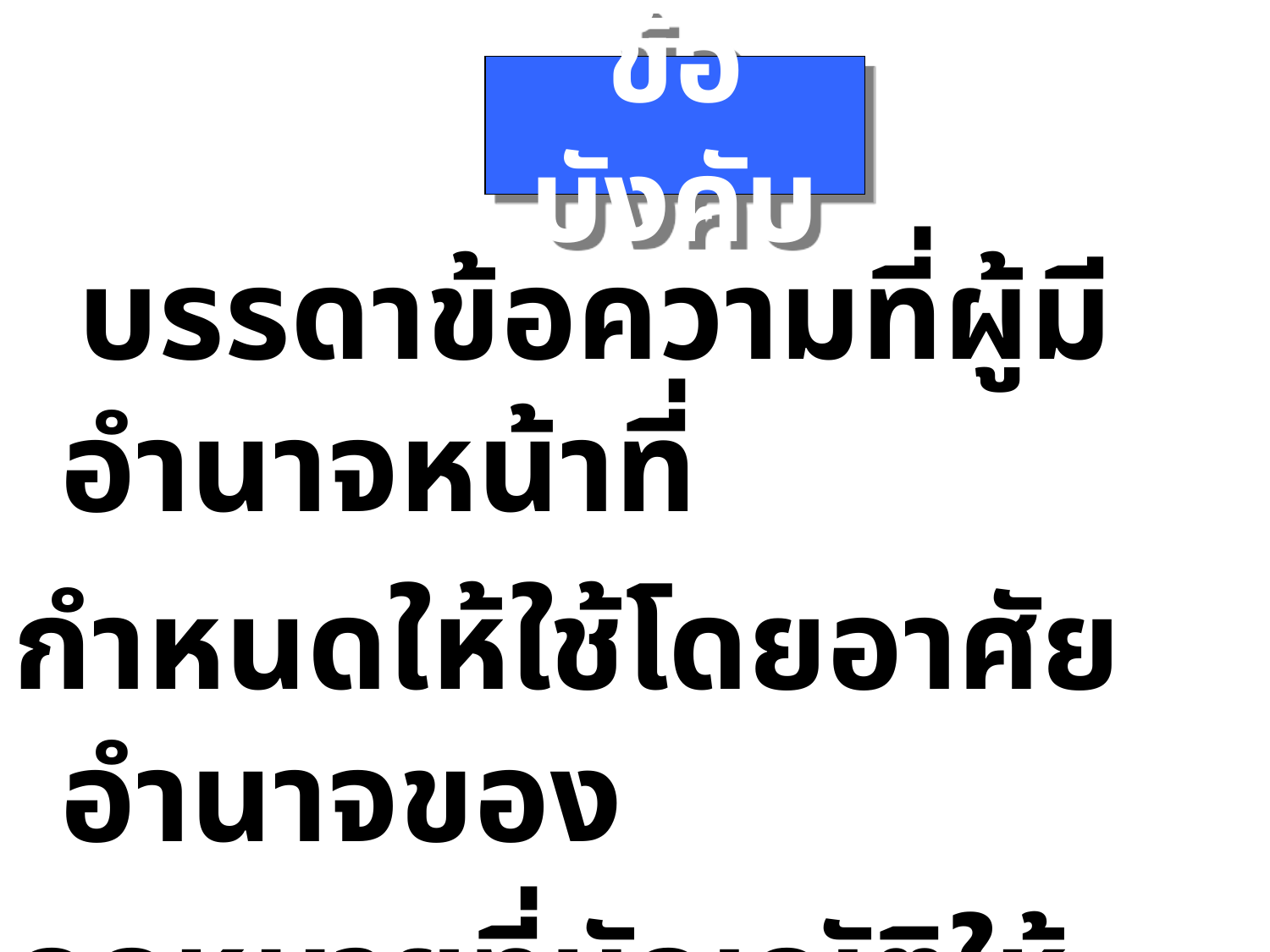

# ข้อบังคับ
  บรรดาข้อความที่ผู้มีอำนาจหน้าที่
กำหนดให้ใช้โดยอาศัยอำนาจของ
กฎหมายที่บัญญัติให้กระทำได้